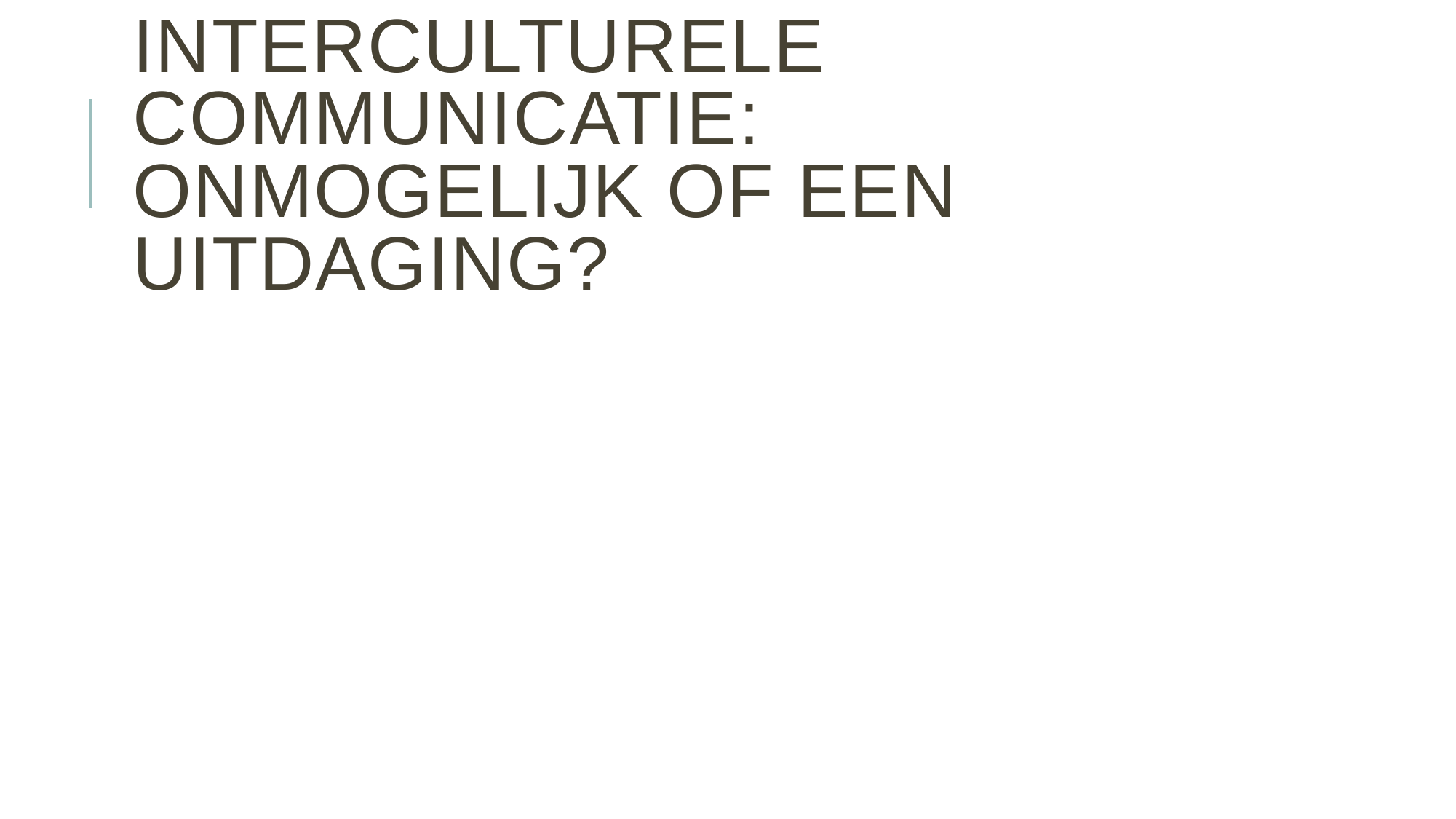

# Interculturele communicatie: onmogelijk of een uitdaging?